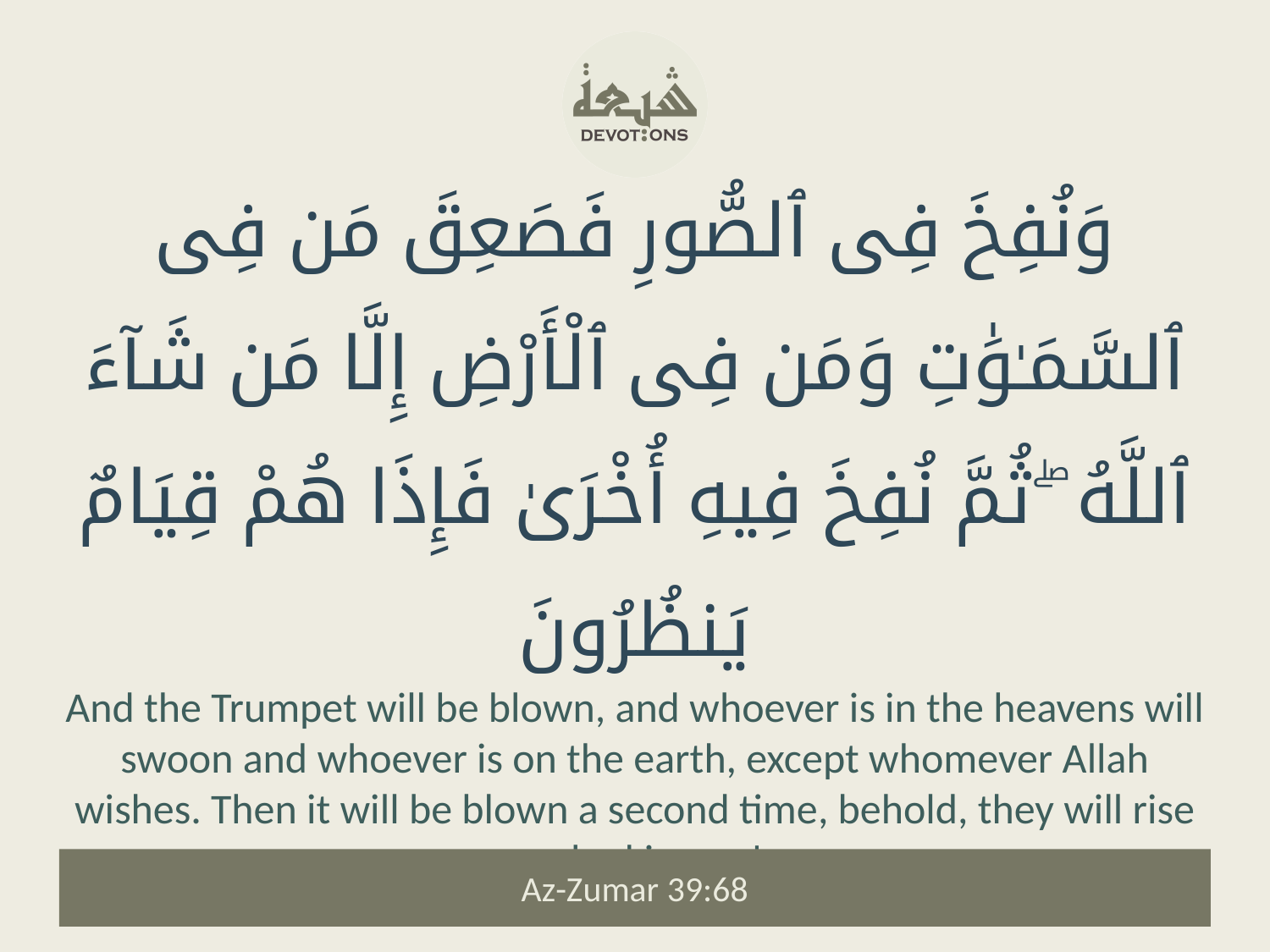

وَنُفِخَ فِى ٱلصُّورِ فَصَعِقَ مَن فِى ٱلسَّمَـٰوَٰتِ وَمَن فِى ٱلْأَرْضِ إِلَّا مَن شَآءَ ٱللَّهُ ۖ ثُمَّ نُفِخَ فِيهِ أُخْرَىٰ فَإِذَا هُمْ قِيَامٌ يَنظُرُونَ
And the Trumpet will be blown, and whoever is in the heavens will swoon and whoever is on the earth, except whomever Allah wishes. Then it will be blown a second time, behold, they will rise up, looking on!
Az-Zumar 39:68